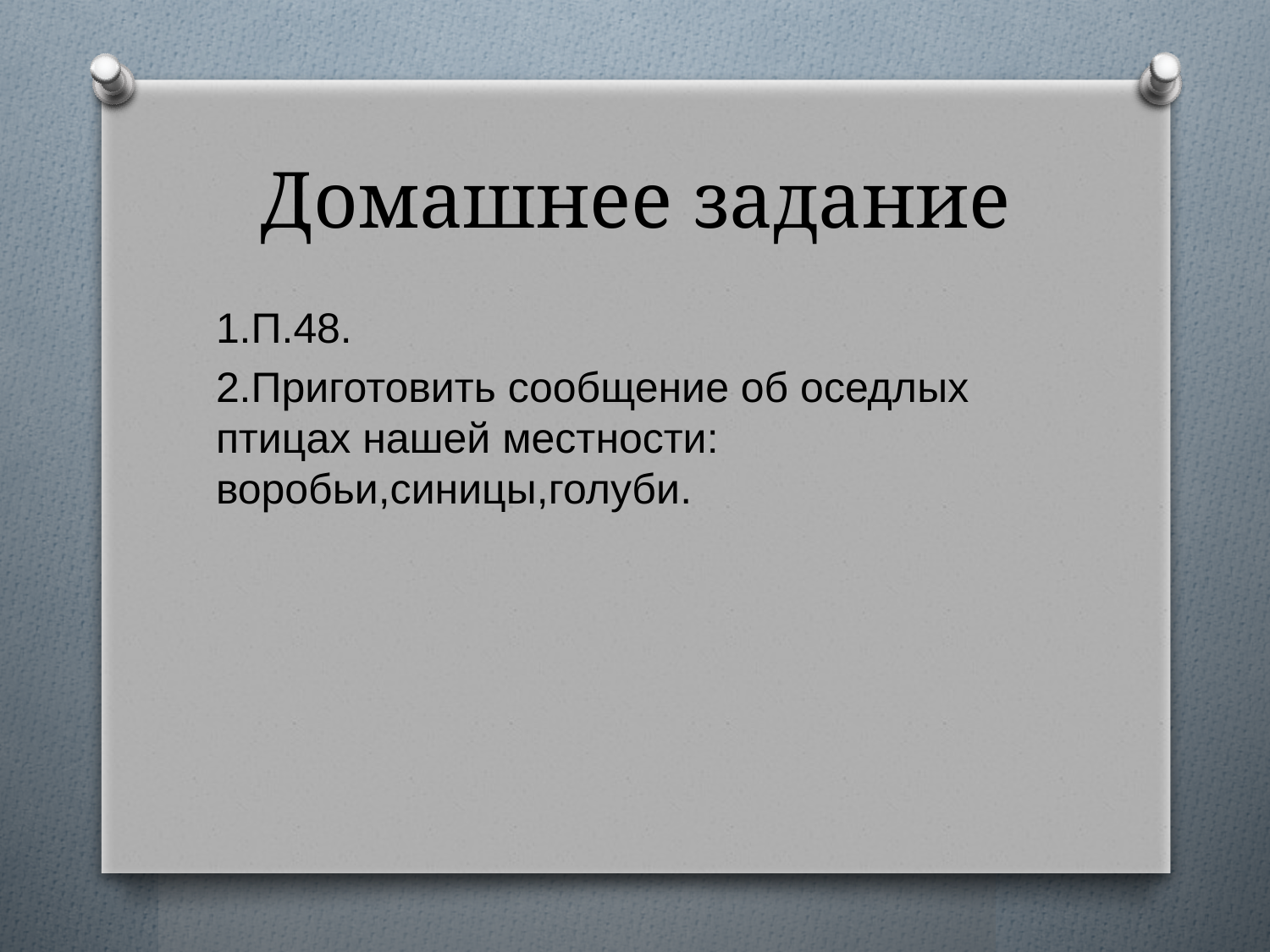

# Домашнее задание
1.П.48.
2.Приготовить сообщение об оседлых птицах нашей местности: воробьи,синицы,голуби.